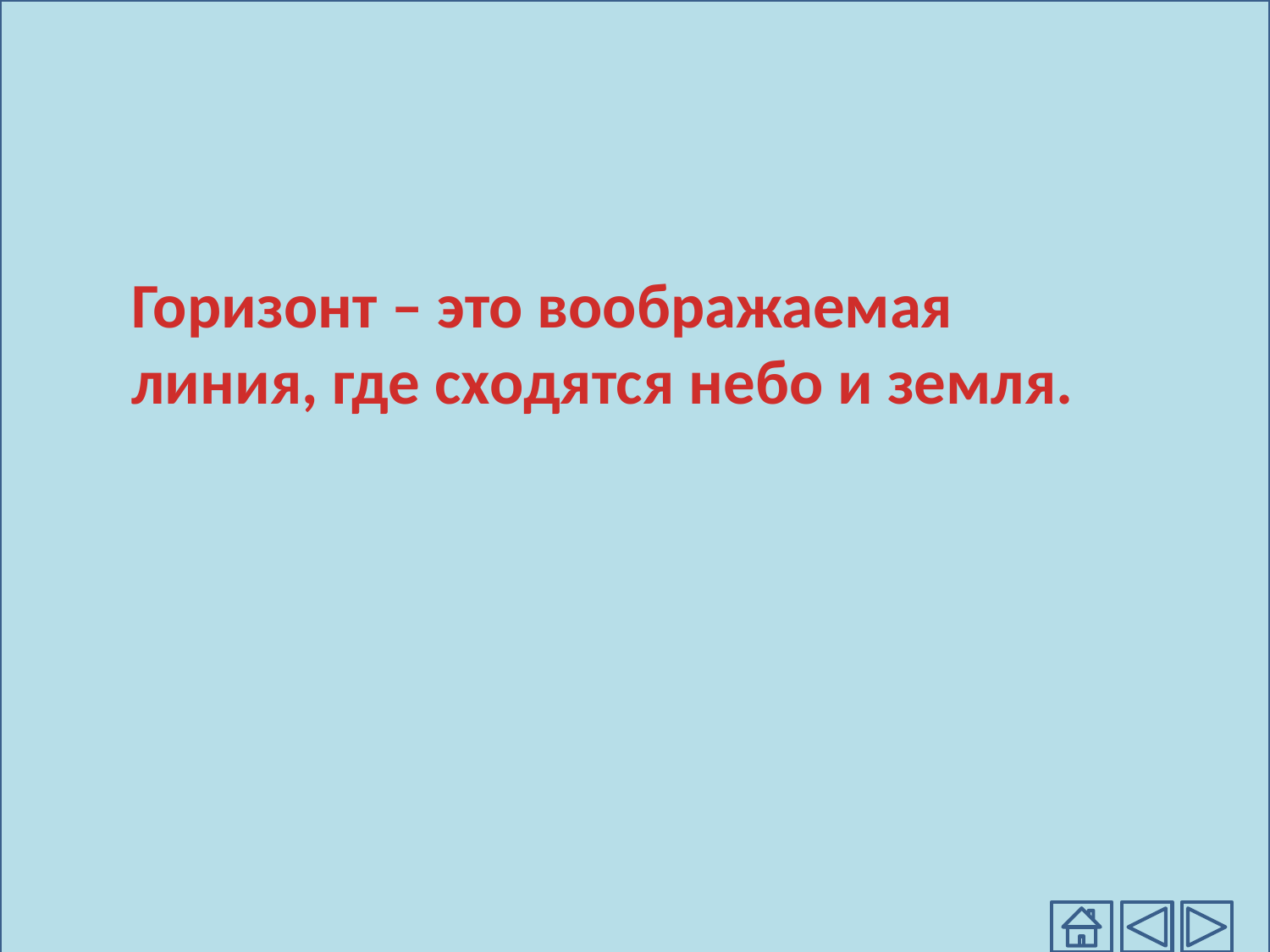

Горизонт – это воображаемая линия, где сходятся небо и земля.